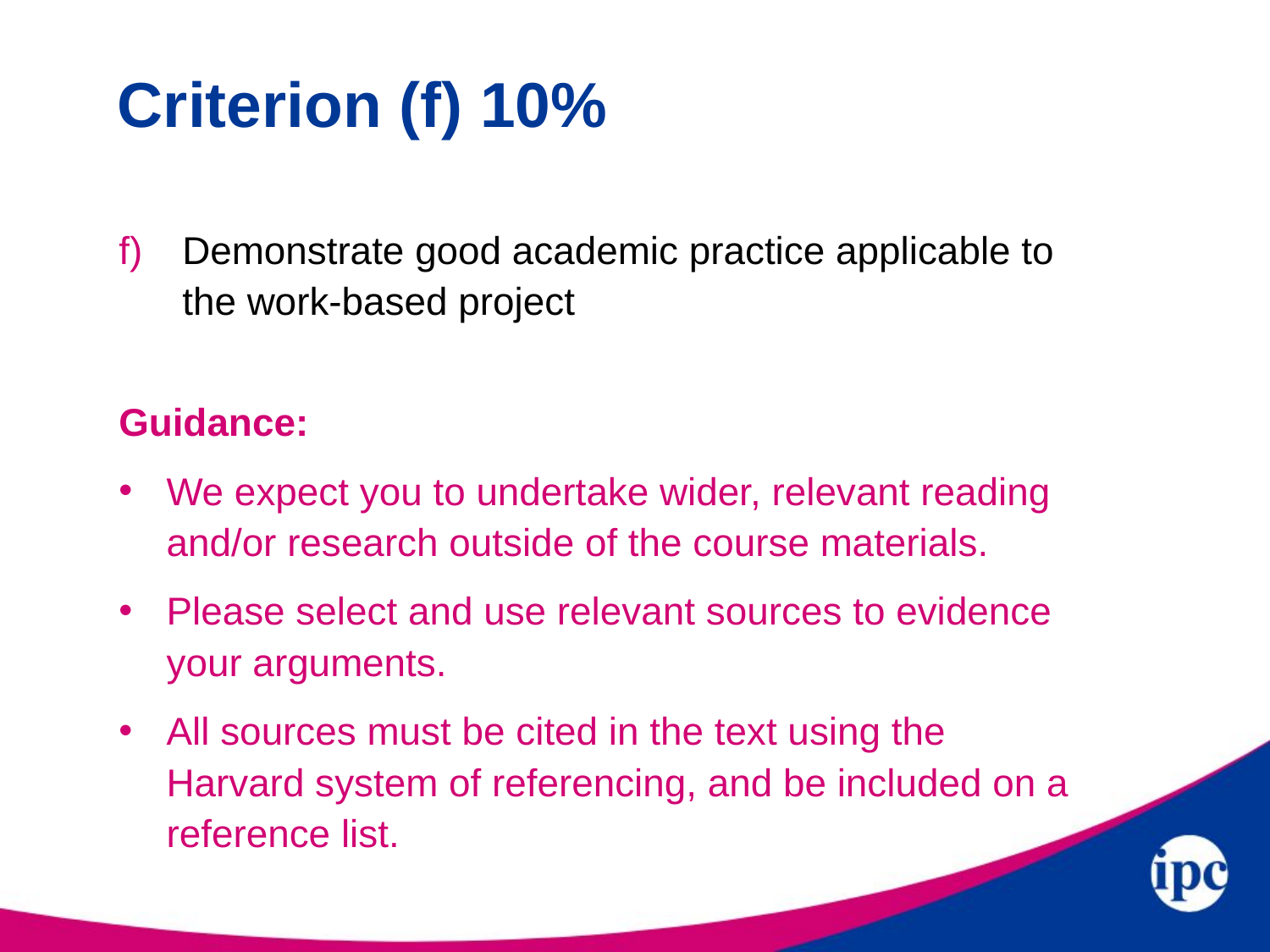

# Criterion (f) 10%
Demonstrate good academic practice applicable to the work-based project

Guidance:
We expect you to undertake wider, relevant reading and/or research outside of the course materials.
Please select and use relevant sources to evidence your arguments.
All sources must be cited in the text using the Harvard system of referencing, and be included on a reference list.